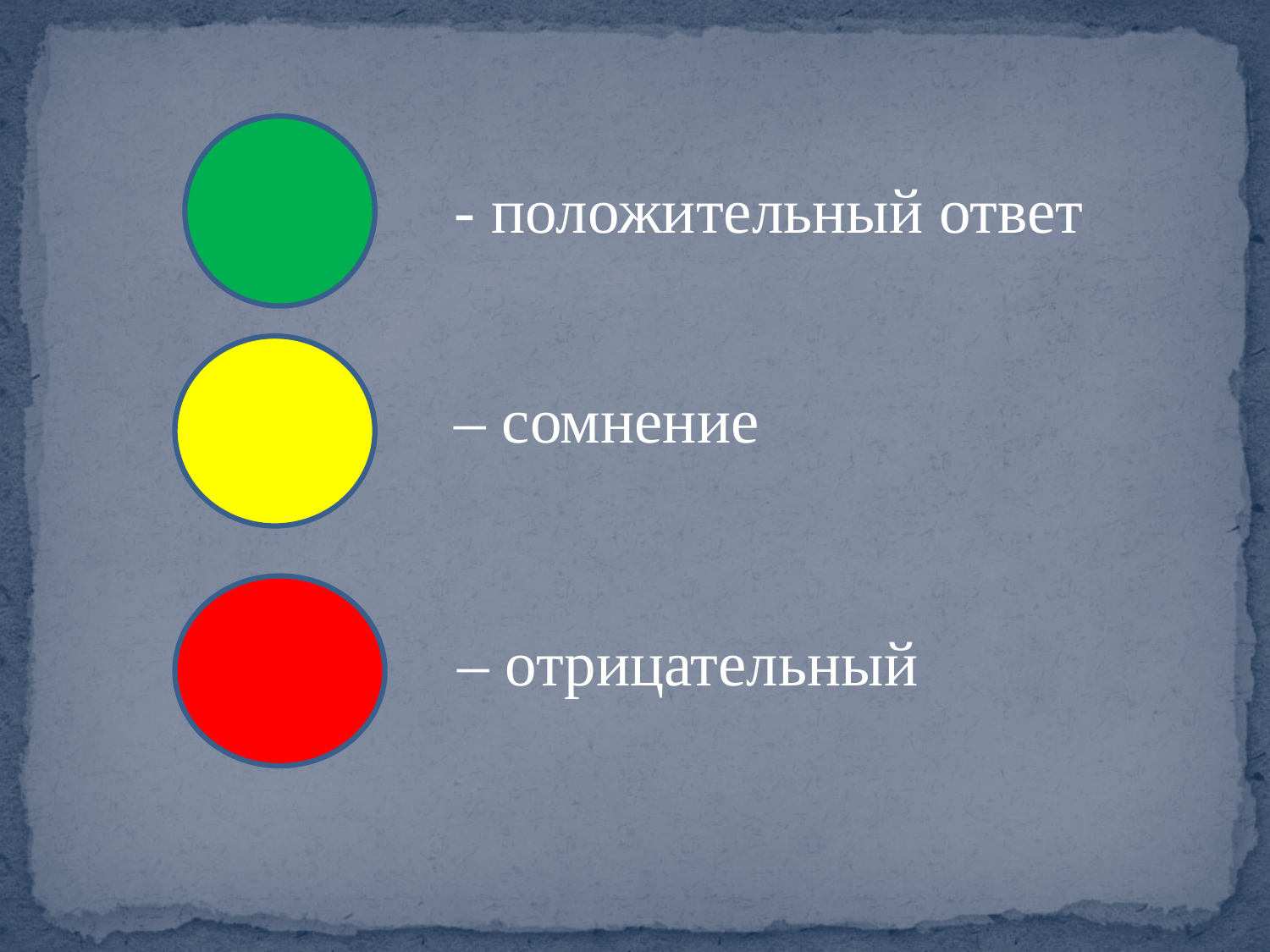

| - положительный ответ |
| --- |

| – сомнение |
| --- |

– отрицательный